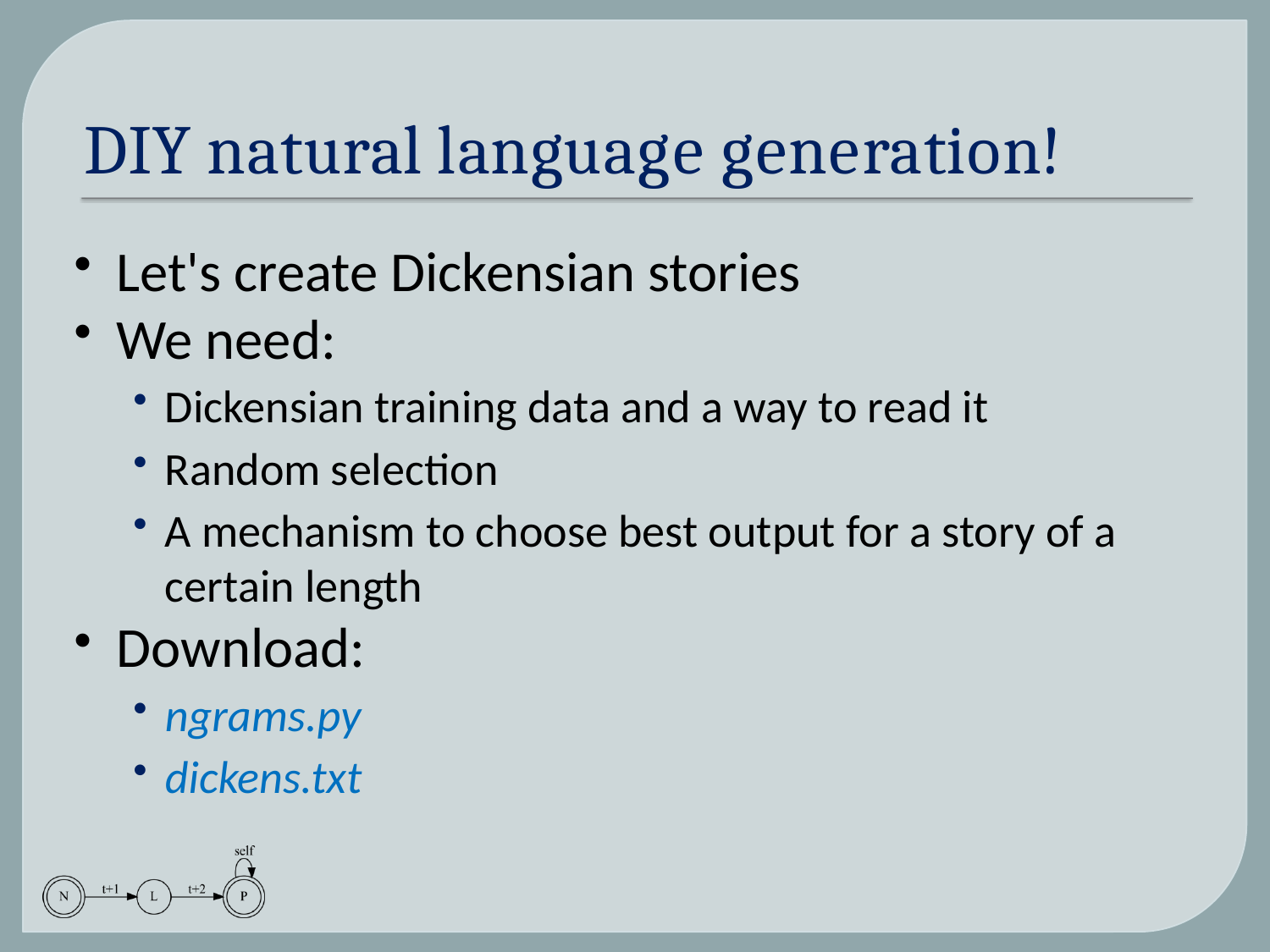

# DIY natural language generation!
Let's create Dickensian stories
We need:
Dickensian training data and a way to read it
Random selection
A mechanism to choose best output for a story of a certain length
Download:
ngrams.py
dickens.txt